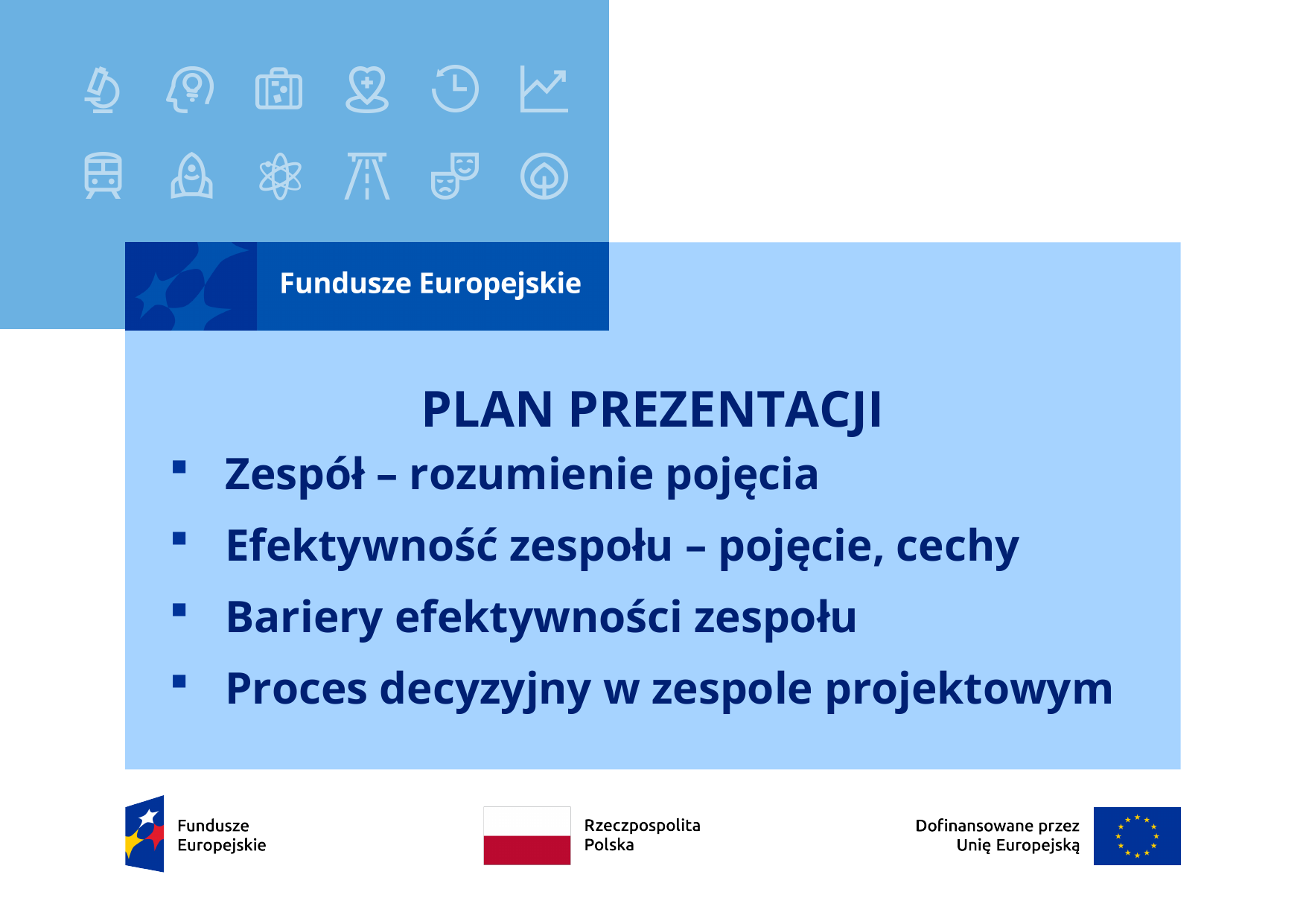

# PLAN PREZENTACJI
Zespół – rozumienie pojęcia
Efektywność zespołu – pojęcie, cechy
Bariery efektywności zespołu
Proces decyzyjny w zespole projektowym